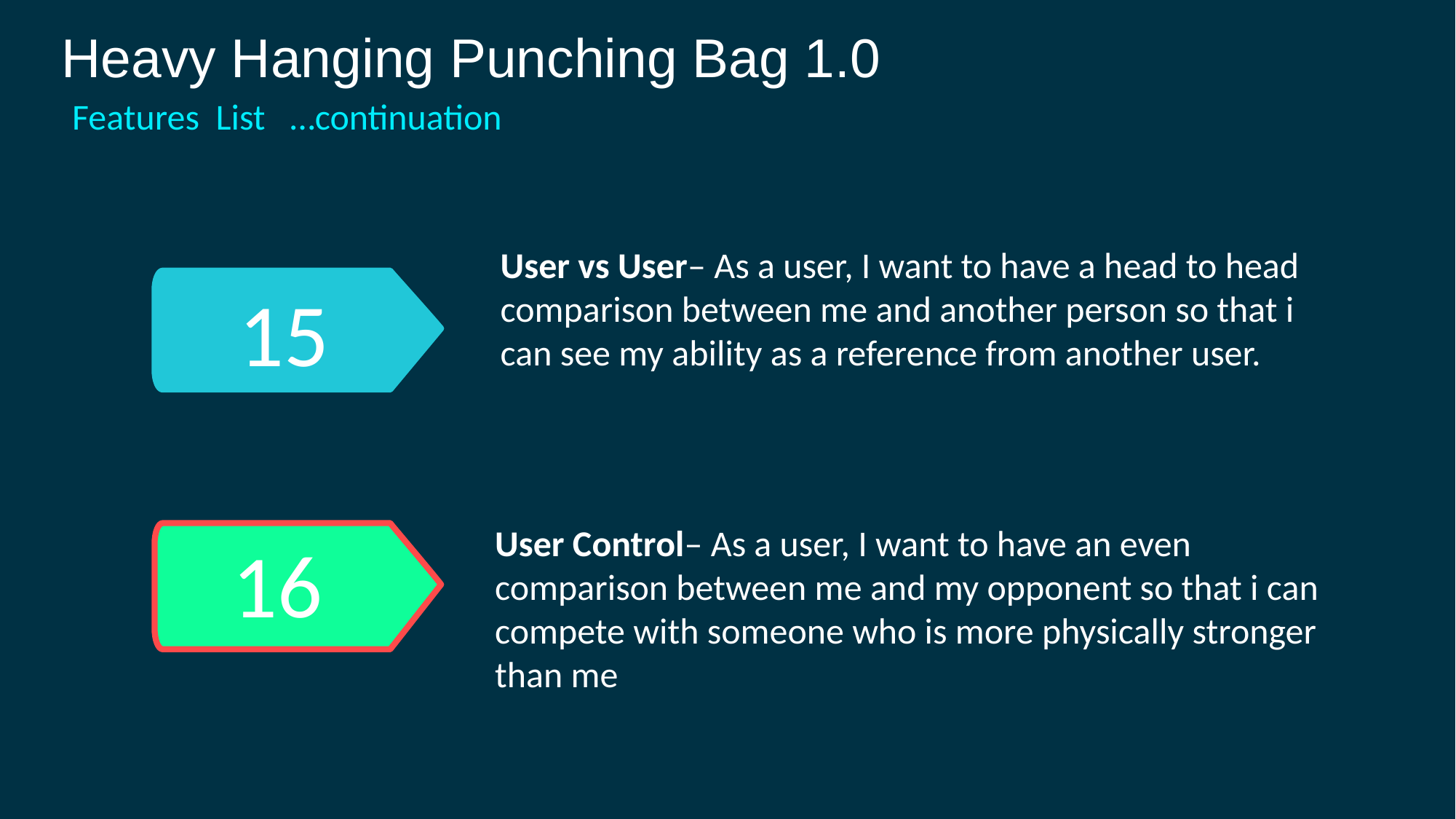

Heavy Hanging Punching Bag 1.0
Features  List   …continuation
User vs User– As a user, I want to have a head to head comparison between me and another person so that i can see my ability as a reference from another user.

15
User Control– As a user, I want to have an even comparison between me and my opponent so that i can compete with someone who is more physically stronger than me

16